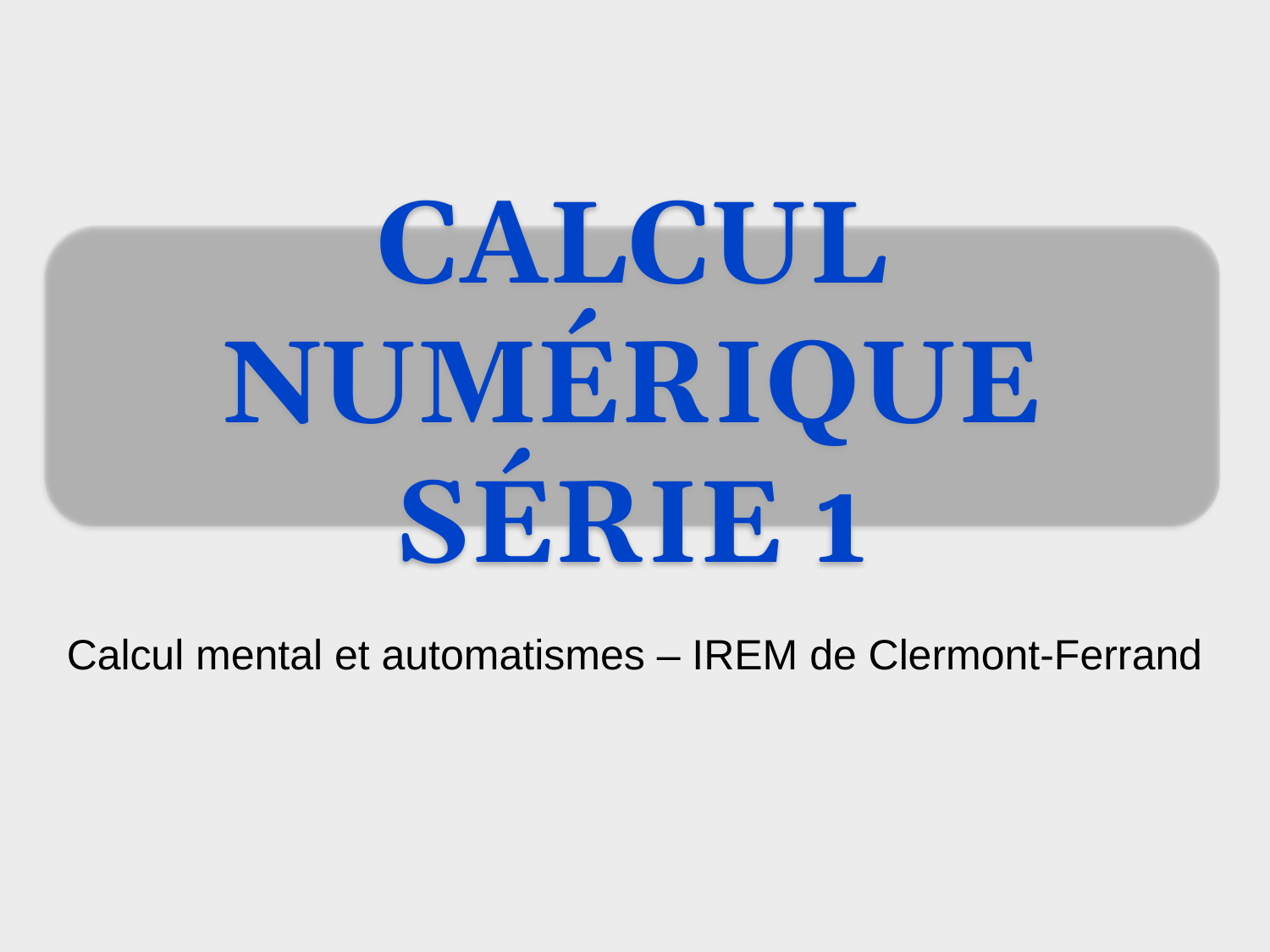

Calcul numérique
Série 1
Calcul mental et automatismes – IREM de Clermont-Ferrand